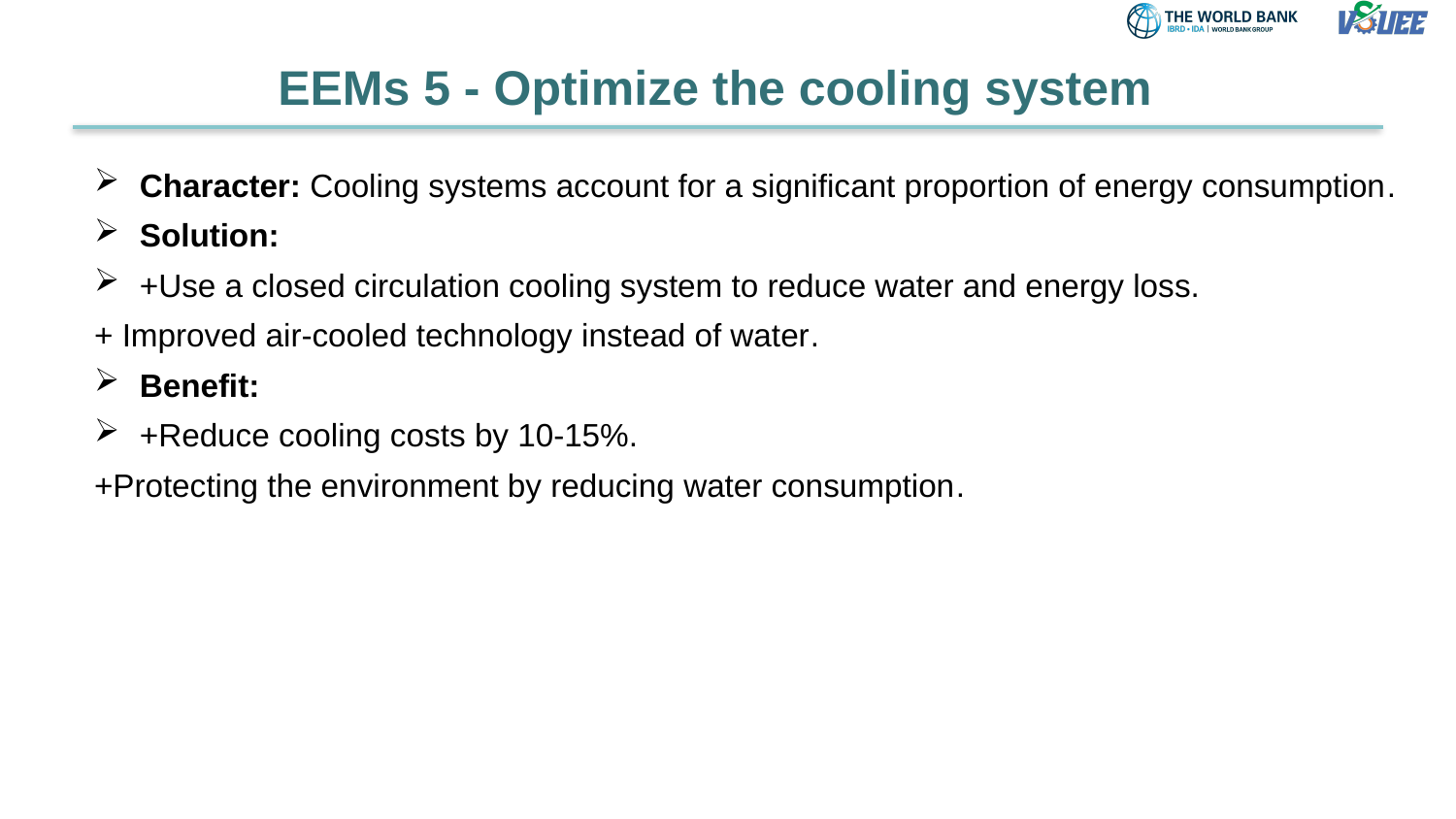

14
# EEMs 5 - Optimize the cooling system
Character: Cooling systems account for a significant proportion of energy consumption.
Solution:
+Use a closed circulation cooling system to reduce water and energy loss.
+ Improved air-cooled technology instead of water.
Benefit:
+Reduce cooling costs by 10-15%.
+Protecting the environment by reducing water consumption.